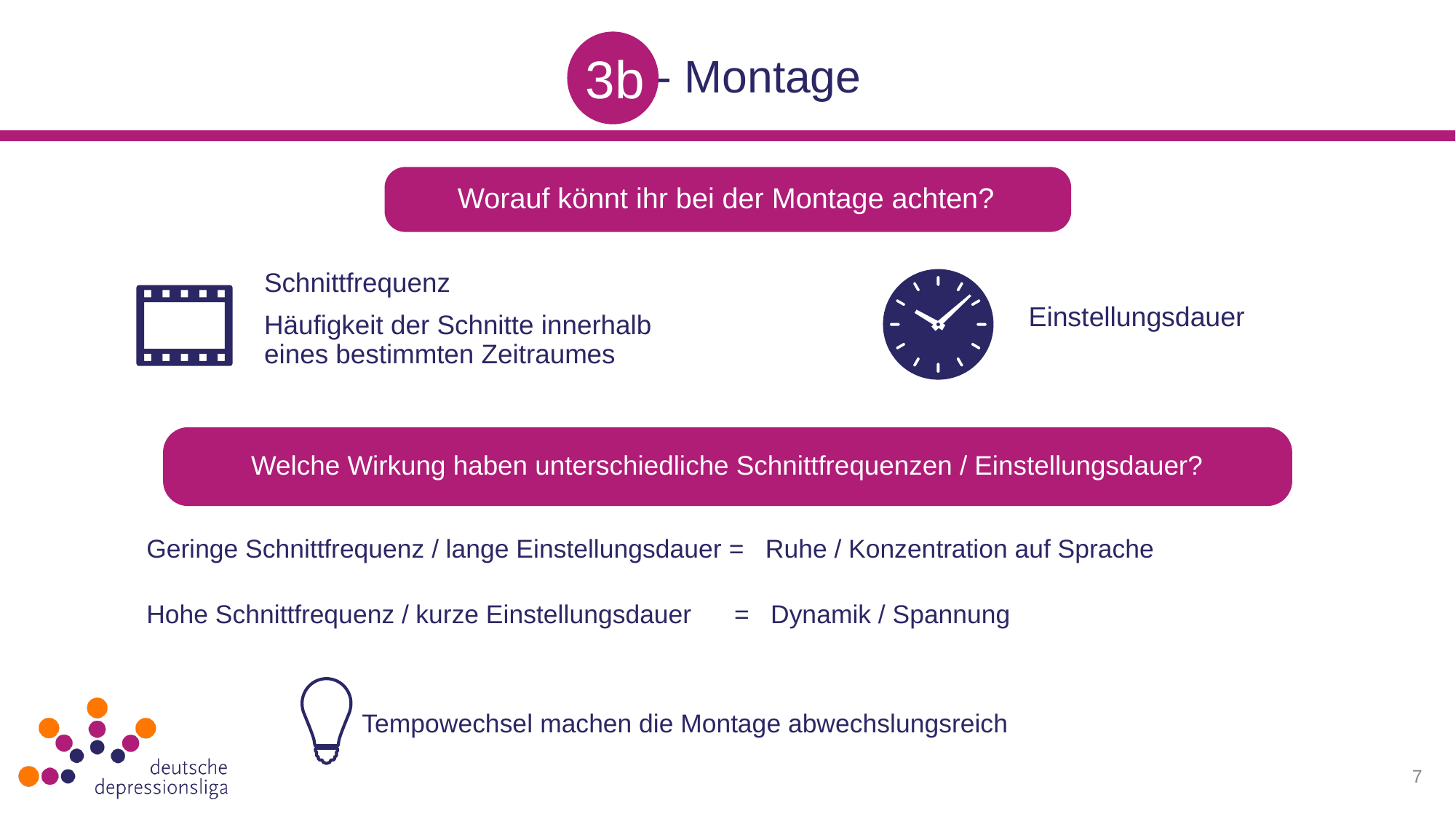

3b - Montage

3b

Worauf könnt ihr bei der Montage achten?

Schnittfrequenz
Häufigkeit der Schnitte innerhalb eines bestimmten Zeitraumes

Einstellungsdauer

Welche Wirkung haben unterschiedliche Schnittfrequenzen / Einstellungsdauer?
Geringe Schnittfrequenz / lange Einstellungsdauer =   Ruhe / Konzentration auf Sprache
Hohe Schnittfrequenz / kurze Einstellungsdauer      =   Dynamik / Spannung

Tempowechsel machen die Montage abwechslungsreich

7